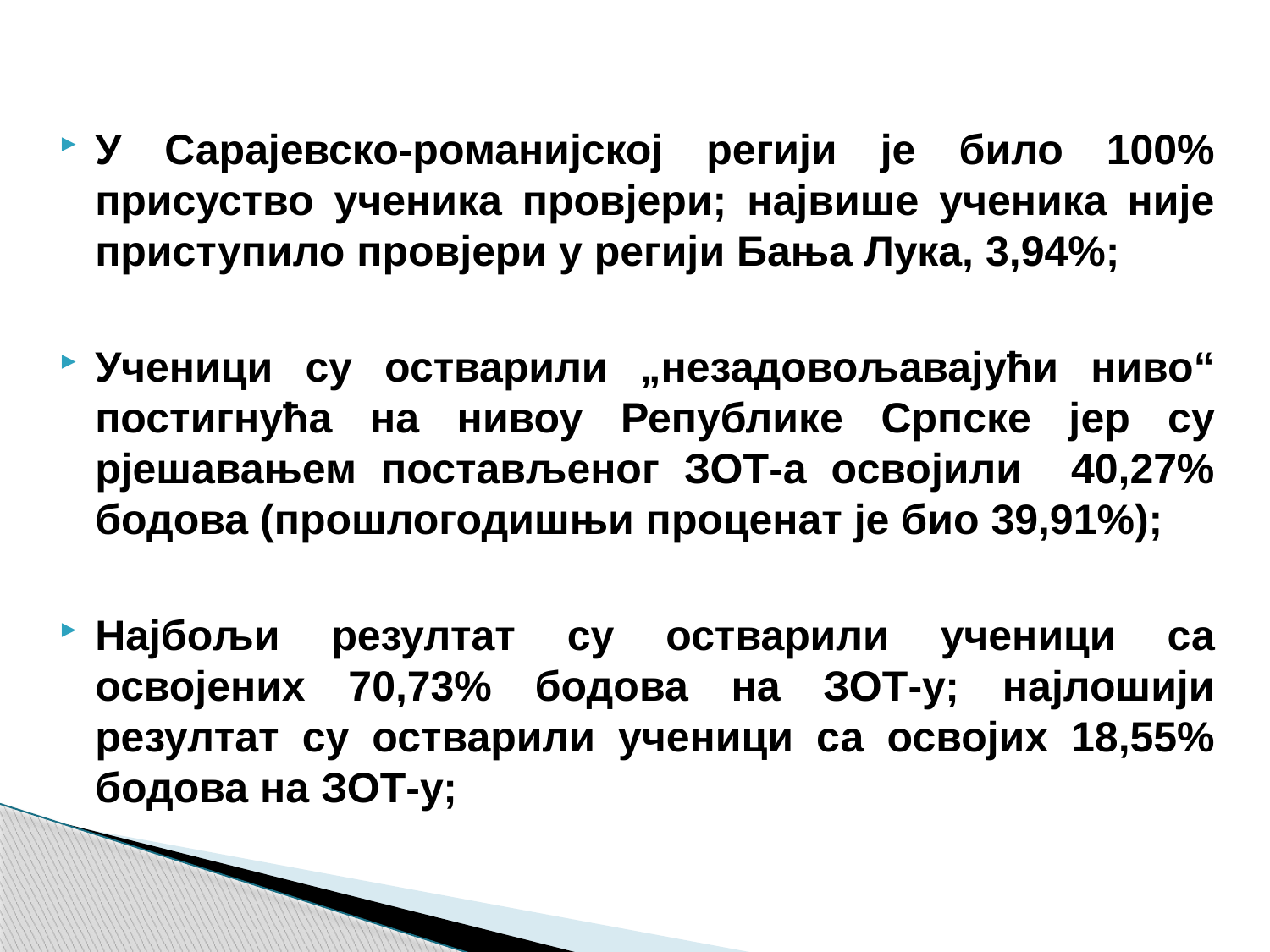

У Сарајевско-романијској регији је било 100% присуство ученика провјери; највише ученика није приступило провјери у регији Бања Лука, 3,94%;

Ученици су остварили „незадовољавајући ниво“ постигнућа на нивоу Републике Српске јер су рјешавањем постављеног ЗОТ-а освојили  40,27% бодова (прошлогодишњи проценат је био 39,91%);

Најбољи резултат су остварили ученици са освојених 70,73% бодова на ЗОТ-у; најлошији резултат су остварили ученици са освојих 18,55% бодова на ЗОТ-у;